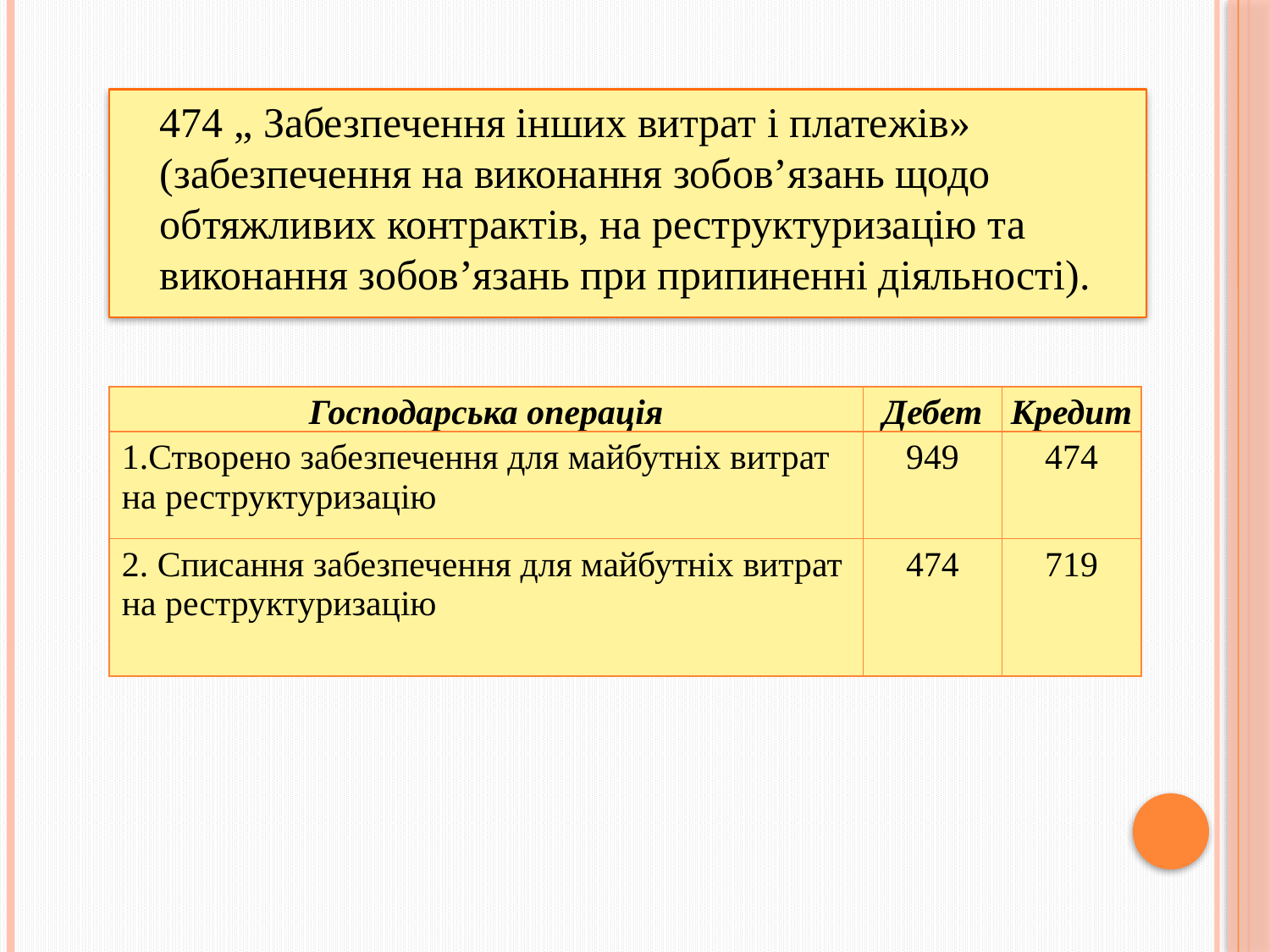

474 „ Забезпечення інших витрат і платежів» (забезпечення на виконання зобов’язань щодо обтяжливих контрактів, на реструктуризацію та виконання зобов’язань при припиненні діяльності).

| Господарська операція | Дебет | Кредит |
| --- | --- | --- |
| 1.Створено забезпечення для майбутніх витрат на реструктуризацію | 949 | 474 |
| 2. Списання забезпечення для майбутніх витрат на реструктуризацію | 474 | 719 |